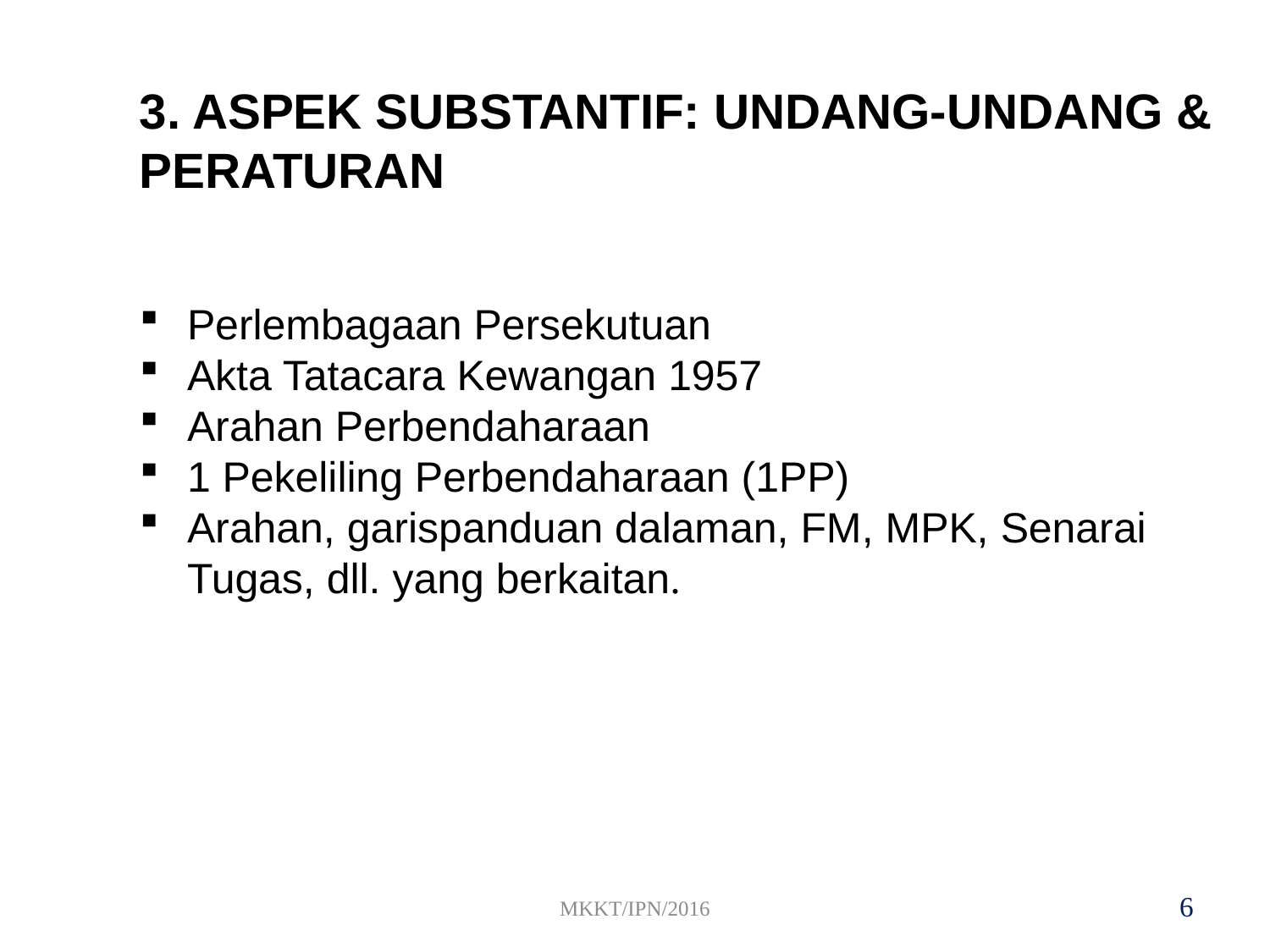

3. ASPEK SUBSTANTIF: UNDANG-UNDANG & PERATURAN
Perlembagaan Persekutuan
Akta Tatacara Kewangan 1957
Arahan Perbendaharaan
1 Pekeliling Perbendaharaan (1PP)
Arahan, garispanduan dalaman, FM, MPK, Senarai Tugas, dll. yang berkaitan.

6
MKKT/IPN/2016